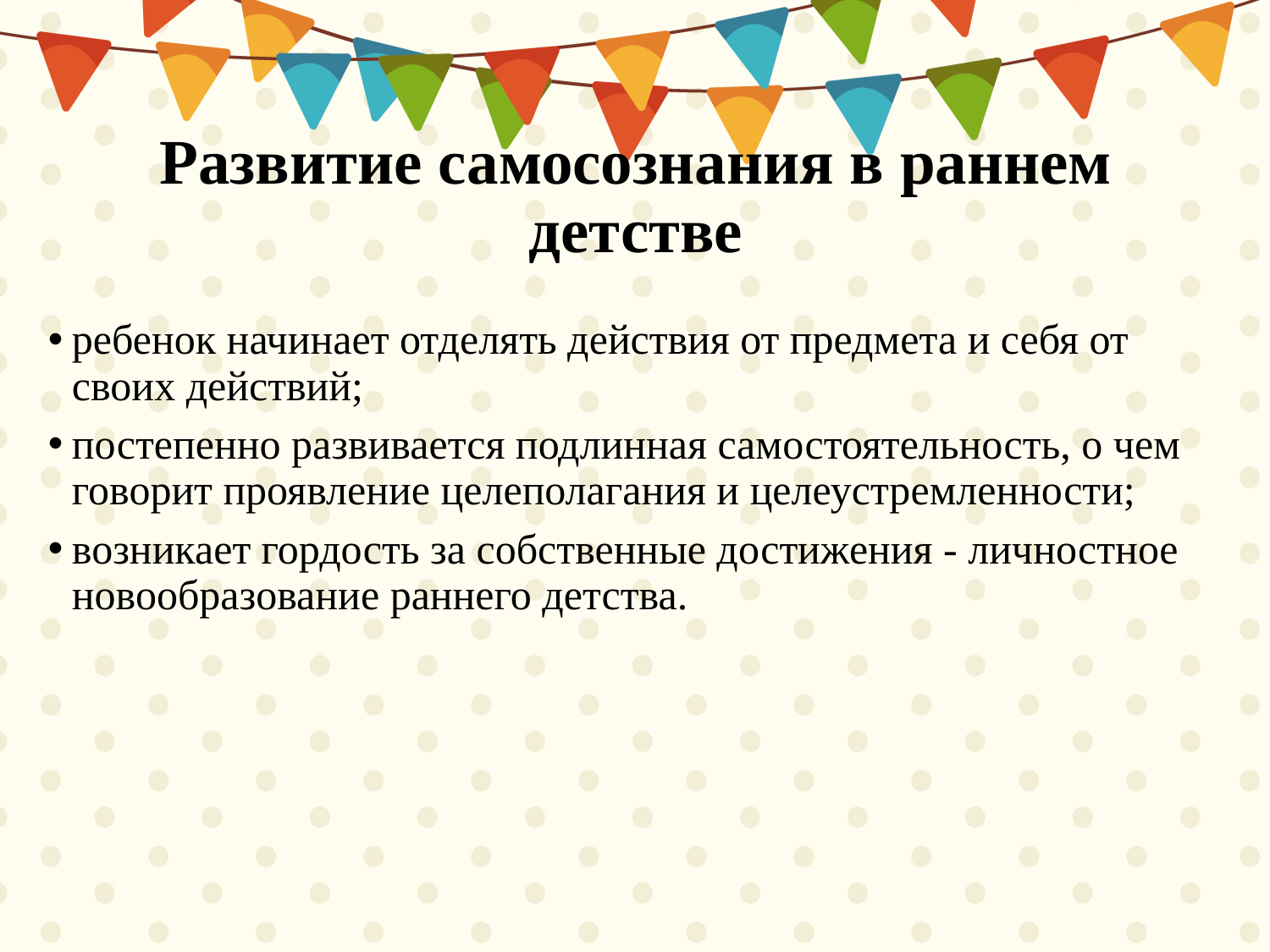

# Развитие самосознания в раннем детстве
ребенок начинает отделять действия от предмета и себя от своих действий;
постепенно развивается подлинная самостоятельность, о чем говорит проявление целеполагания и целеустремленности;
возникает гордость за собственные достижения - личностное новообразование раннего детства.